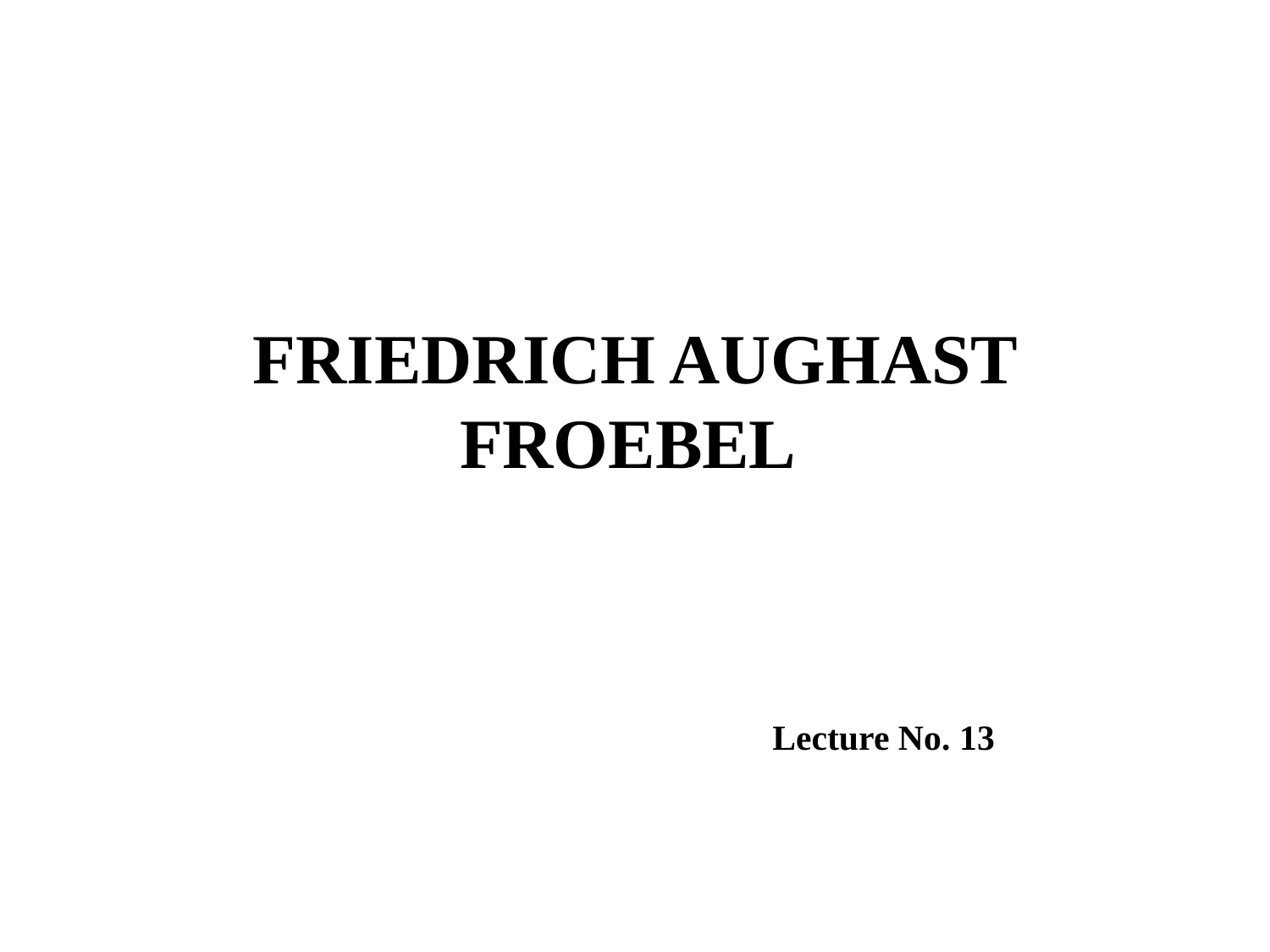

# FRIEDRICH AUGHAST FROEBEL
Lecture No. 13